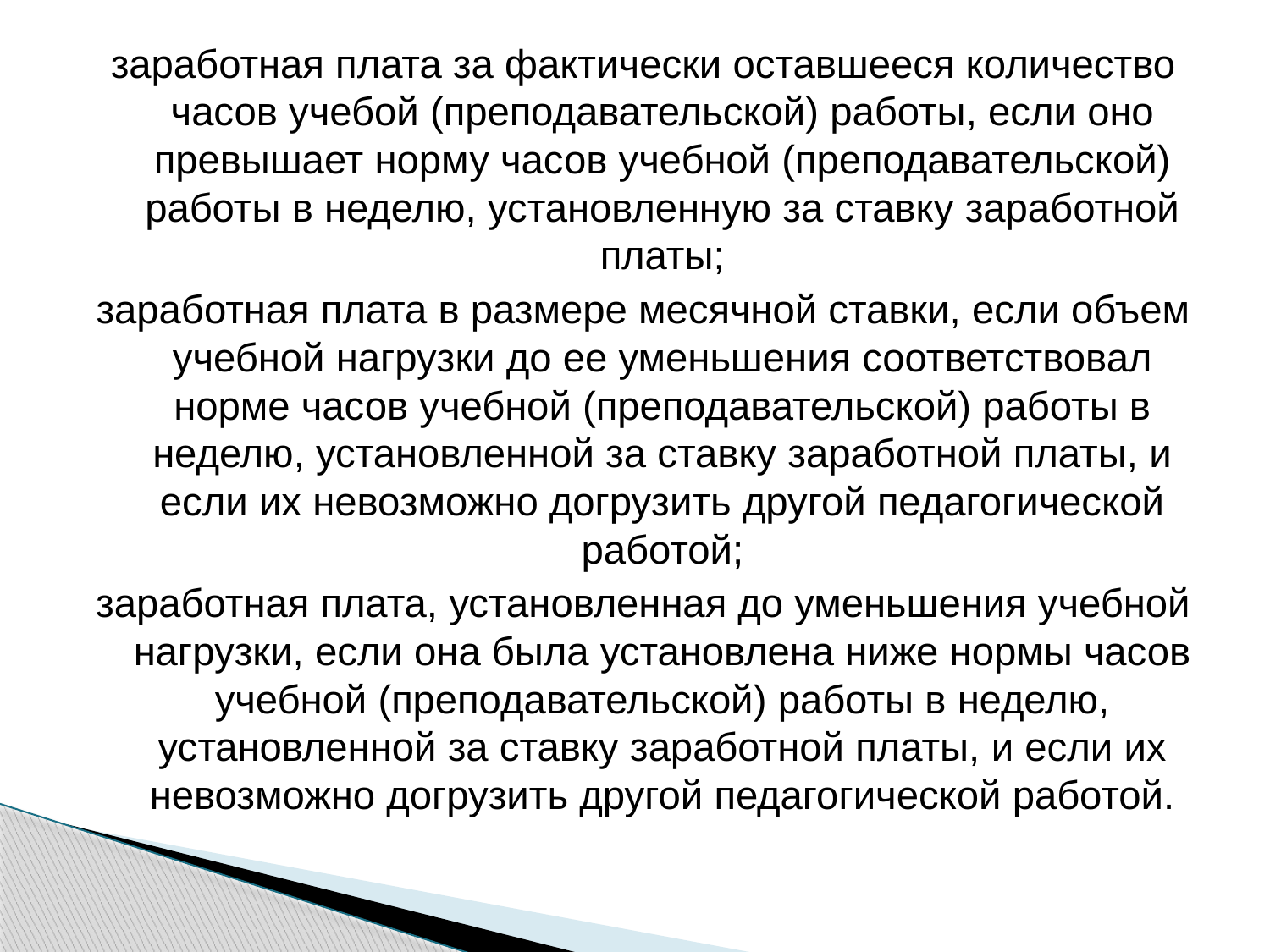

заработная плата за фактически оставшееся количество часов учебой (преподавательской) работы, если оно превышает норму часов учебной (преподавательской) работы в неделю, установленную за ставку заработной платы;
заработная плата в размере месячной ставки, если объем учебной нагрузки до ее уменьшения соответствовал норме часов учебной (преподавательской) работы в неделю, установленной за ставку заработной платы, и если их невозможно догрузить другой педагогической работой;
заработная плата, установленная до уменьшения учебной нагрузки, если она была установлена ниже нормы часов учебной (преподавательской) работы в неделю, установленной за ставку заработной платы, и если их невозможно догрузить другой педагогической работой.